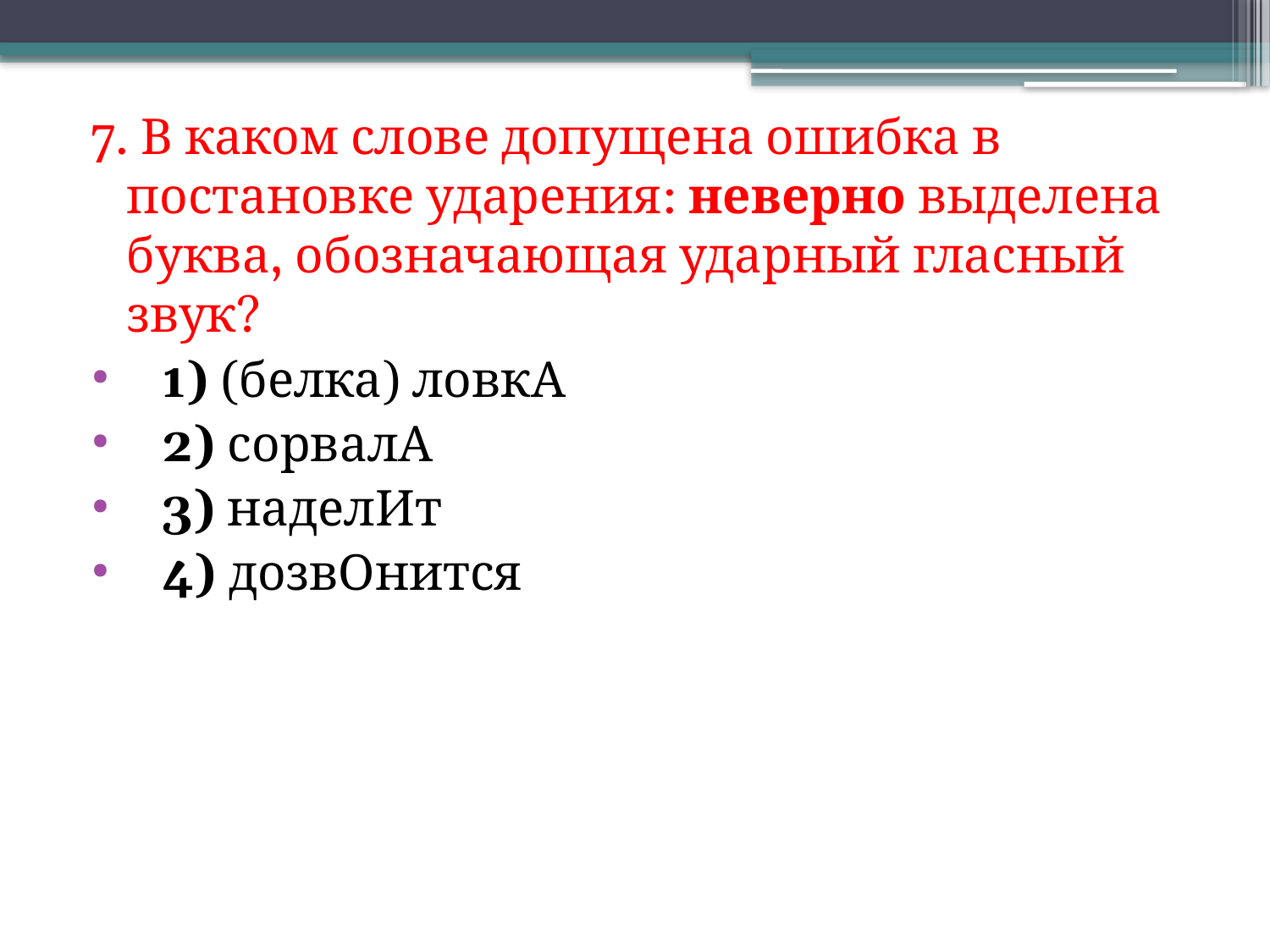

7. В каком слове допущена ошибка в постановке ударения: неверно выделена буква, обозначающая ударный гласный звук?
   1) (белка) ловкА
   2) сорвалА
   3) наделИт
   4) дозвОнится